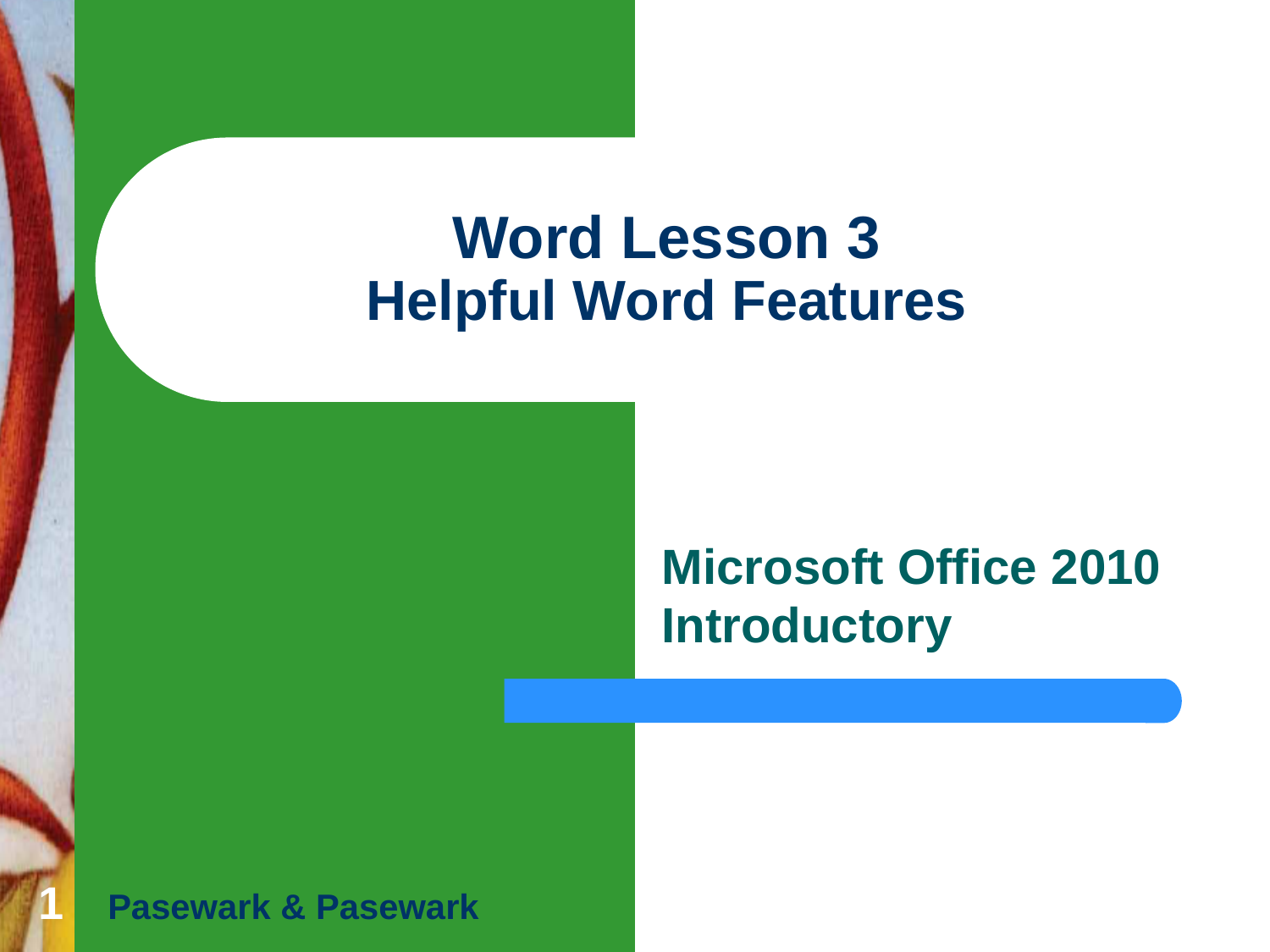

# Word Lesson 3 Helpful Word Features
Microsoft Office 2010 Introductory
1

Pasewark & Pasewark